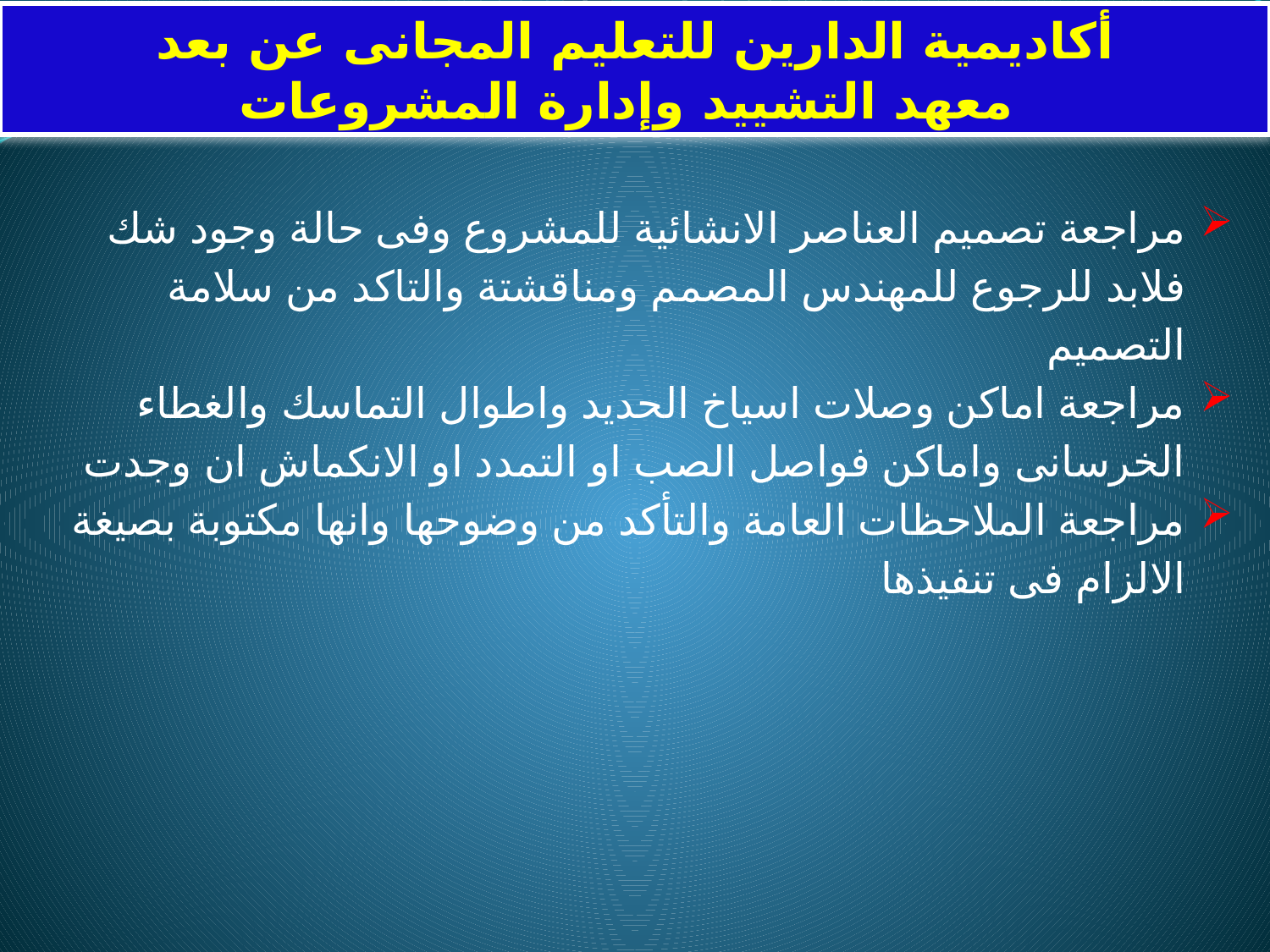

أكاديمية الدارين للتعليم المجانى عن بعد
معهد التشييد وإدارة المشروعات
مراجعة تصميم العناصر الانشائية للمشروع وفى حالة وجود شك فلابد للرجوع للمهندس المصمم ومناقشتة والتاكد من سلامة التصميم
مراجعة اماكن وصلات اسياخ الحديد واطوال التماسك والغطاء الخرسانى واماكن فواصل الصب او التمدد او الانكماش ان وجدت
مراجعة الملاحظات العامة والتأكد من وضوحها وانها مكتوبة بصيغة الالزام فى تنفيذها